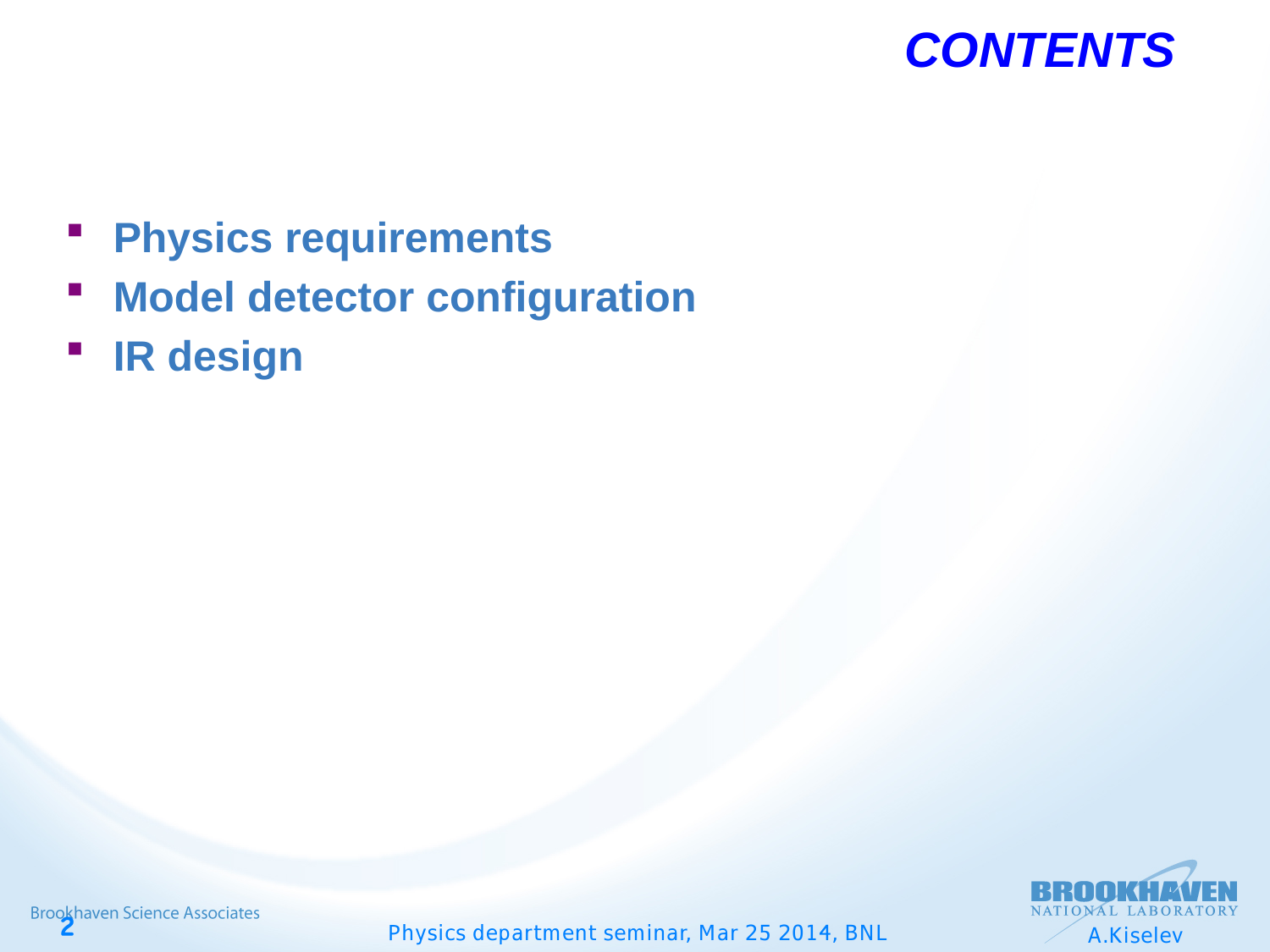

# Contents
Physics requirements
Model detector configuration
IR design

Physics department seminar, Mar 25 2014, BNL
A.Kiselev
2